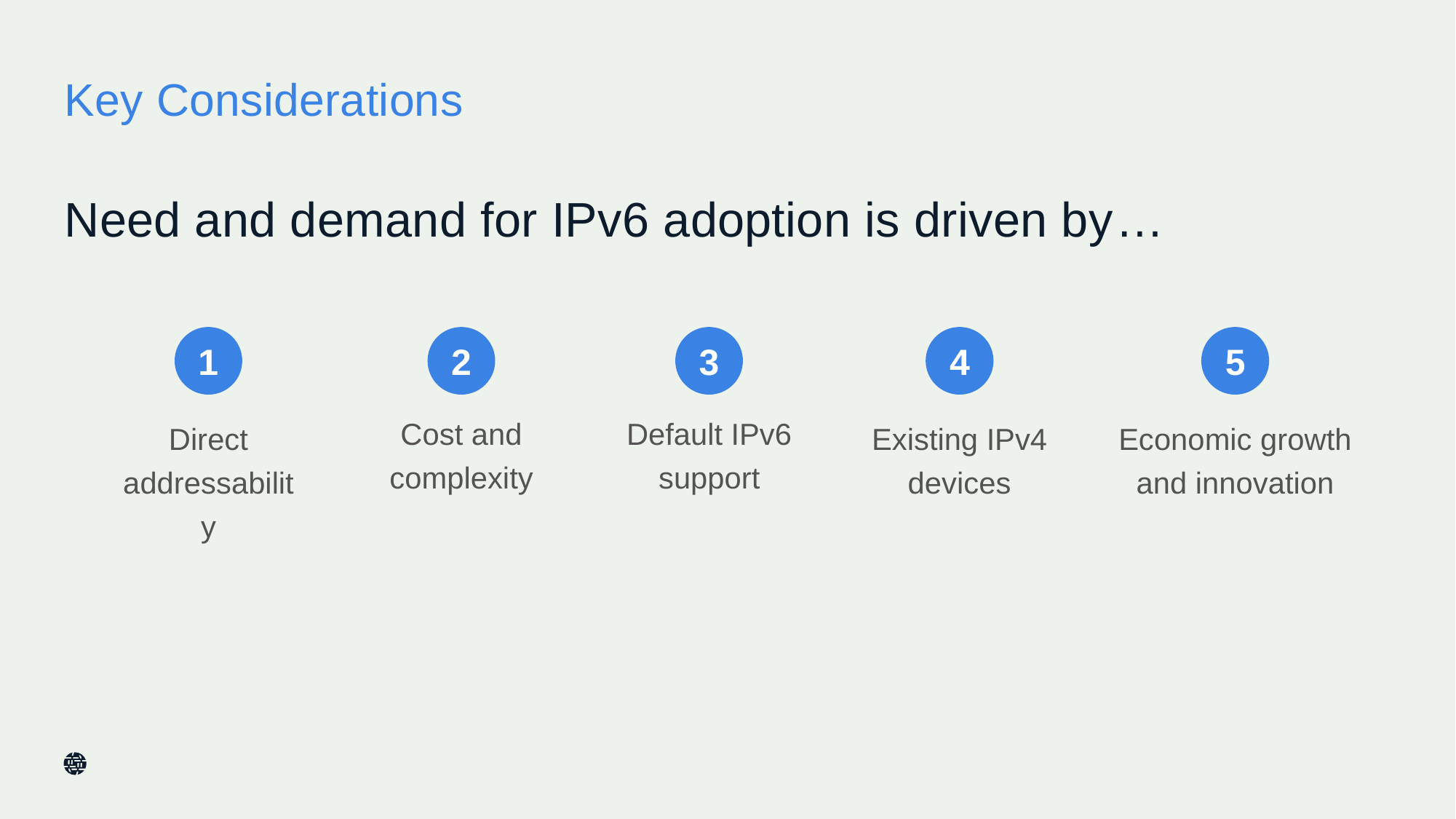

# Key Considerations
Need and demand for IPv6 adoption is driven by…
1
Direct addressability
2
Cost and complexity
3
Default IPv6 support
4
Existing IPv4 devices
5
Economic growth and innovation